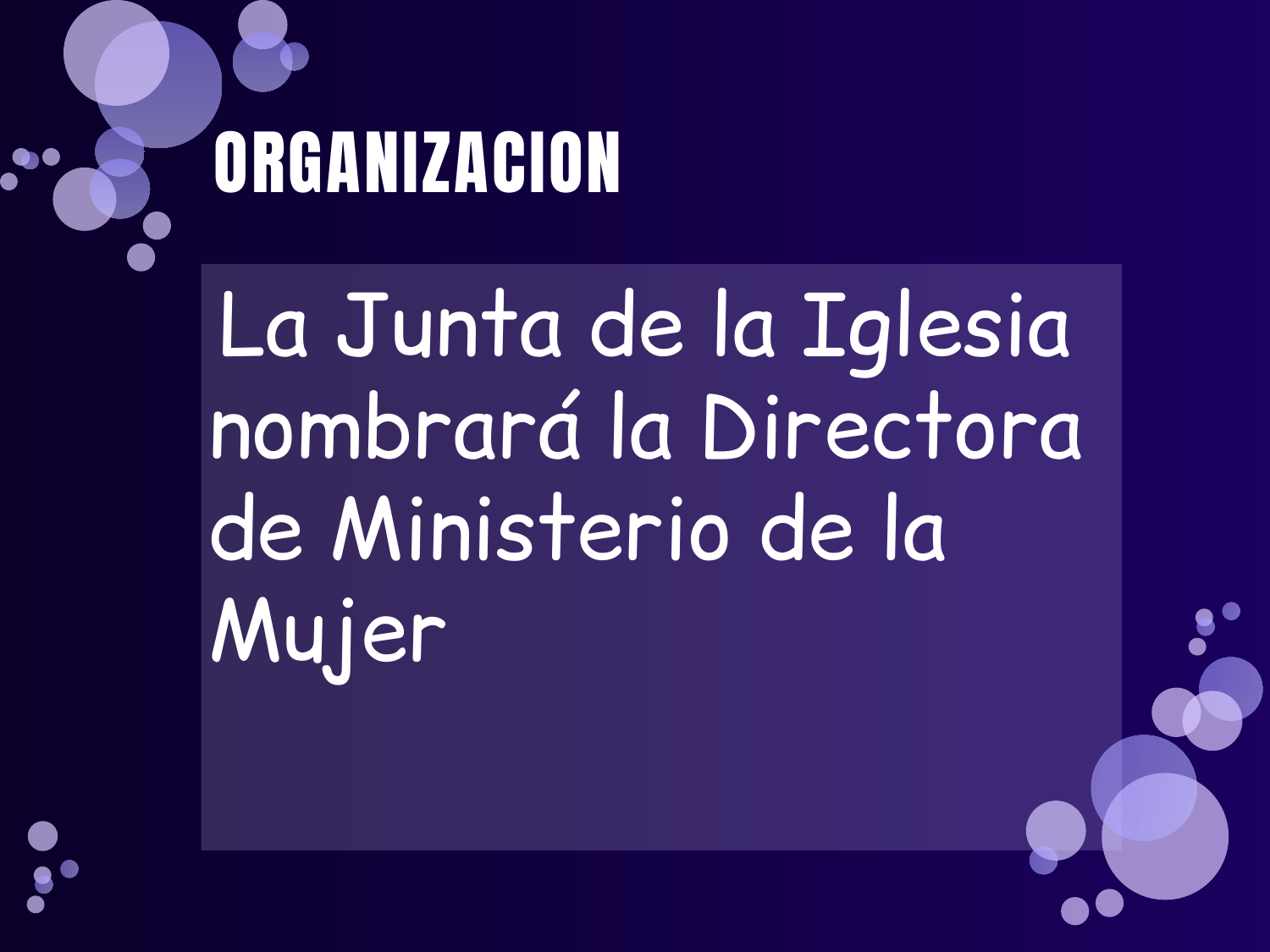

# ORGANIZACION
 La Junta de la Iglesia nombrará la Directora de Ministerio de la Mujer